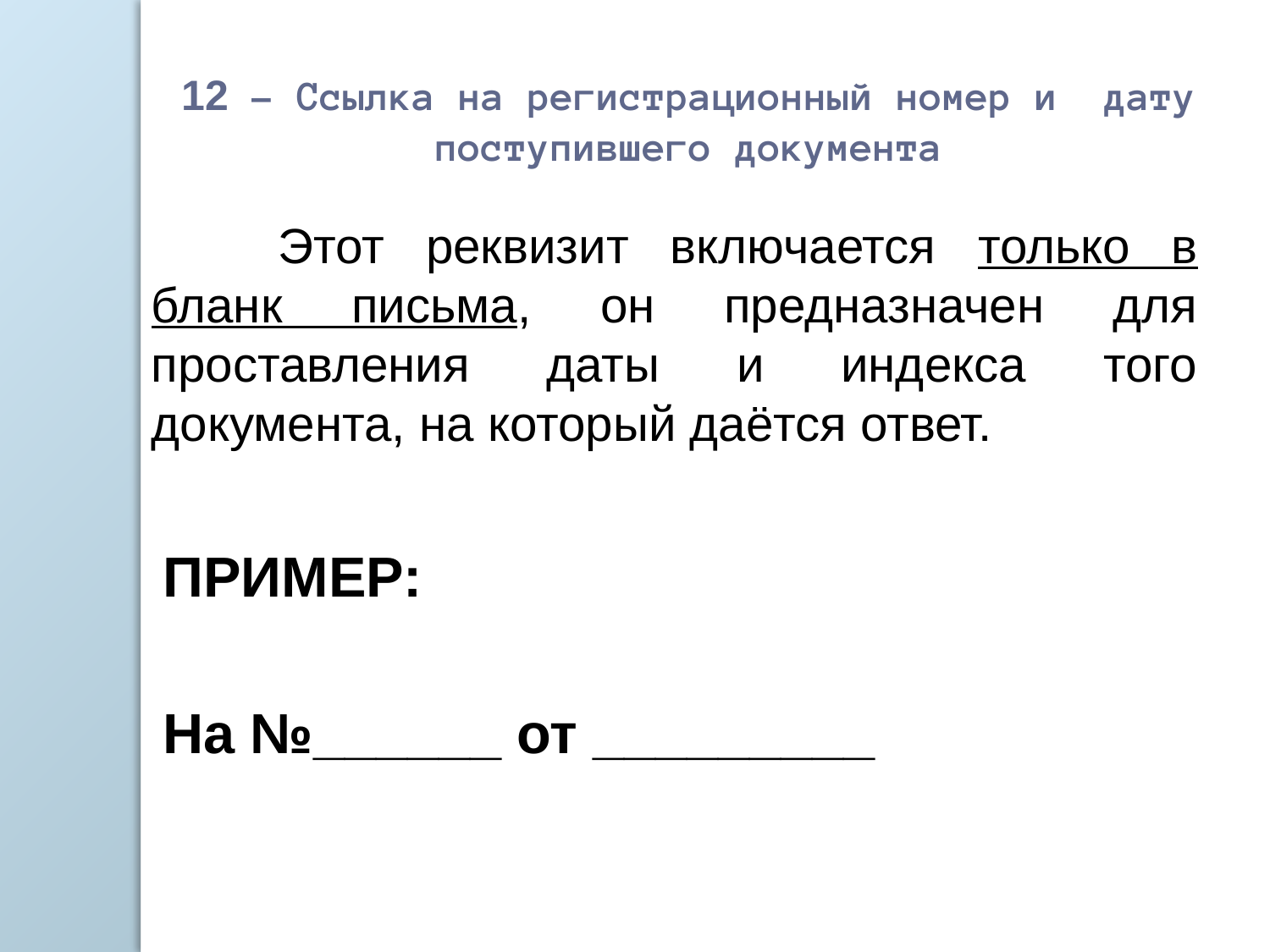

12 – Ссылка на регистрационный номер и  дату поступившего документа
	Этот реквизит включается только в бланк письма, он предназначен для проставления даты и индекса того документа, на который даётся ответ.

ПРИМЕР:

На №______ от _________